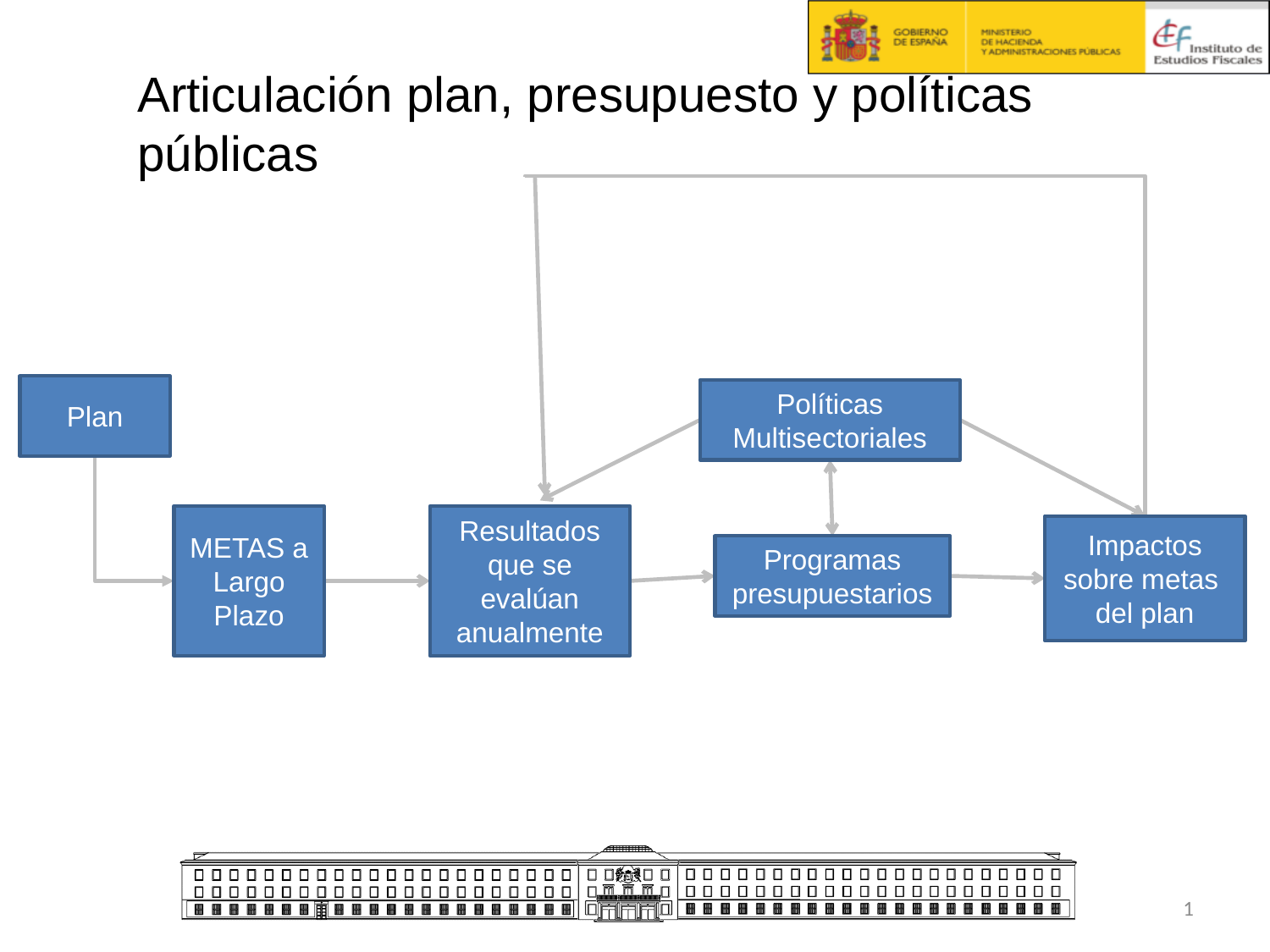

Articulación plan, presupuesto y políticas públicas
Plan
Políticas Multisectoriales
METAS a Largo Plazo
Resultados que se evalúan anualmente
Impactos sobre metas  del plan
Programas presupuestarios
1